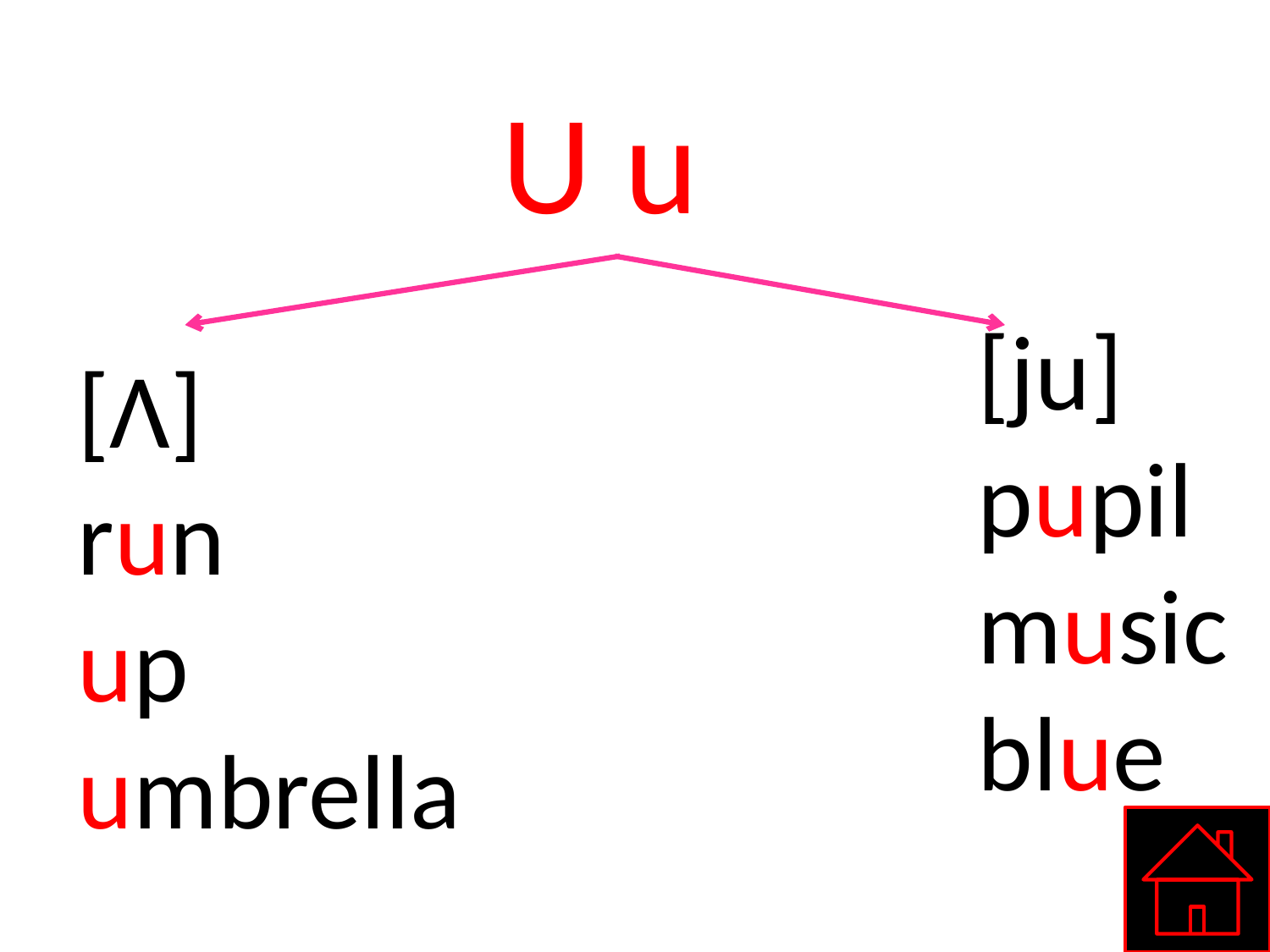

#
U u
[ju]
pupil
music
blue

[Ʌ]
run
up
umbrella